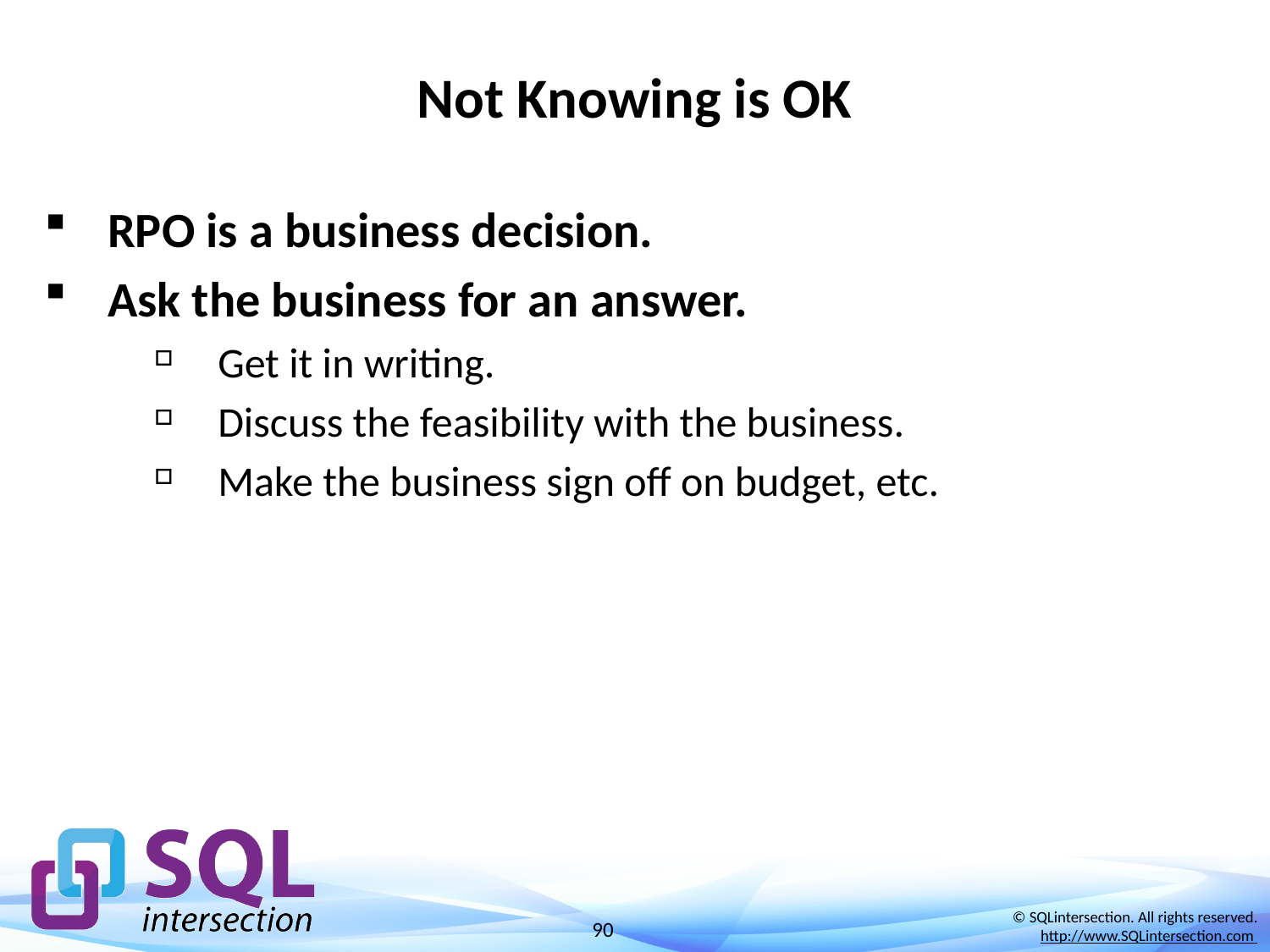

# Not Knowing is OK
RPO is a business decision.
Ask the business for an answer.
Get it in writing.
Discuss the feasibility with the business.
Make the business sign off on budget, etc.